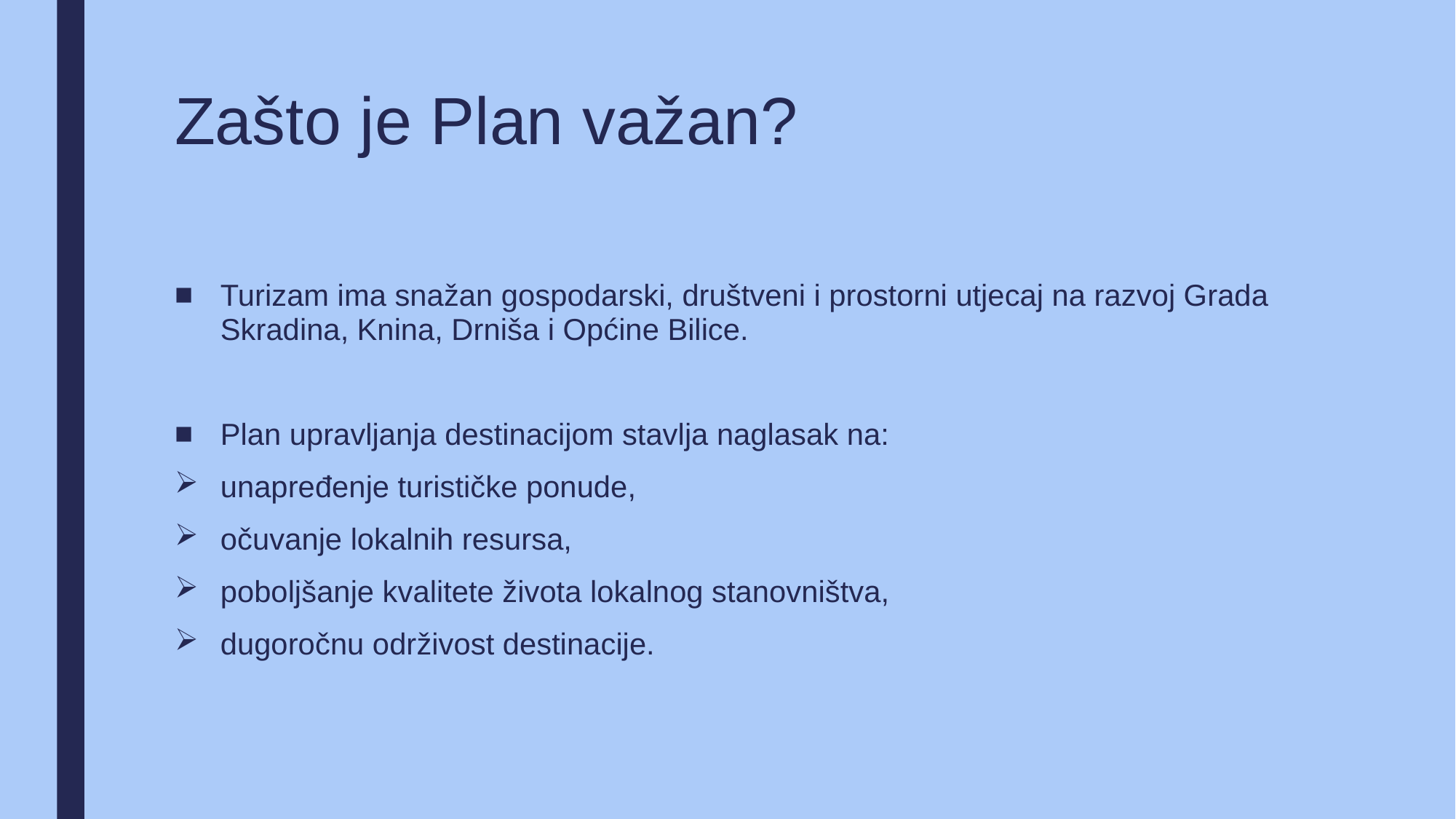

# Zašto je Plan važan?
Turizam ima snažan gospodarski, društveni i prostorni utjecaj na razvoj Grada Skradina, Knina, Drniša i Općine Bilice.

Plan upravljanja destinacijom stavlja naglasak na:
unapređenje turističke ponude,
očuvanje lokalnih resursa,
poboljšanje kvalitete života lokalnog stanovništva,
dugoročnu održivost destinacije.